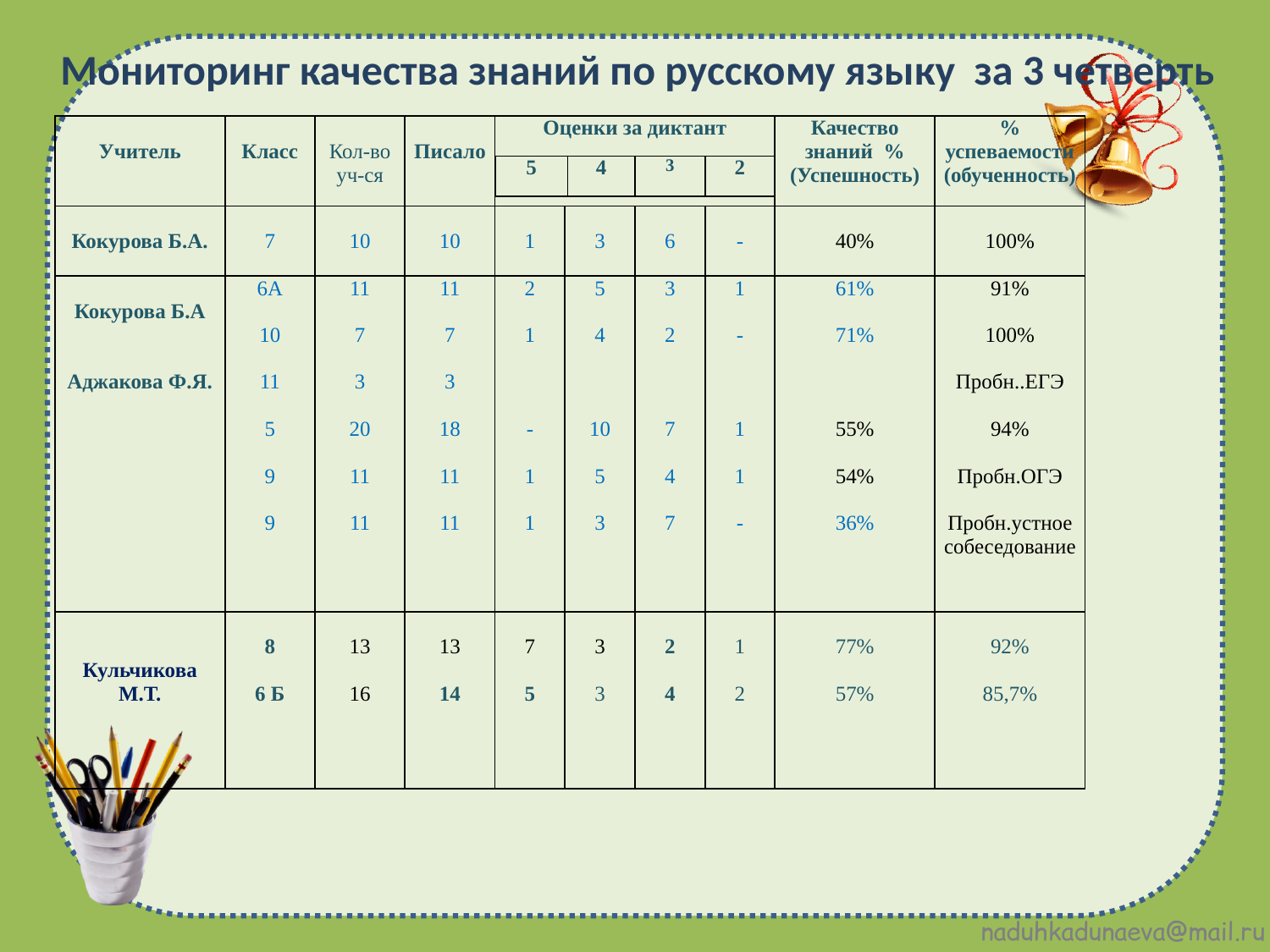

Мониторинг качества знаний по русскому языку  за 3 четверть

| Учитель | Класс | Кол-во уч-ся | Писало | Оценки за диктант | Качество знаний % (Успешность) | % успеваемости (обученность) |
| --- | --- | --- | --- | --- | --- | --- |
| 5 | 4 | 3 | 2 |
| --- | --- | --- | --- |
| Кокурова Б.А. Кокурова Б.А Аджакова Ф.Я. | 7 6А 10 11 5 9 9 | 10 11 7 3 20 11 11 | 10 11 7 3 18 11 11 | 1 2 1 - 1 1 | 3 5 4 10 5 3 | 6 3 2 7 4 7 | - 1 - 1 1 - | 40% 61% 71% 55% 54% 36% | 100% 91% 100% Пробн..ЕГЭ 94% Пробн.ОГЭ Пробн.устное собеседование |
| --- | --- | --- | --- | --- | --- | --- | --- | --- | --- |
| Кульчикова М.Т. | 8 6 Б | 13 16 | 13 14 | 7 5 | 3 3 | 2 4 | 1 2 | 77% 57% | 92% 85,7% |